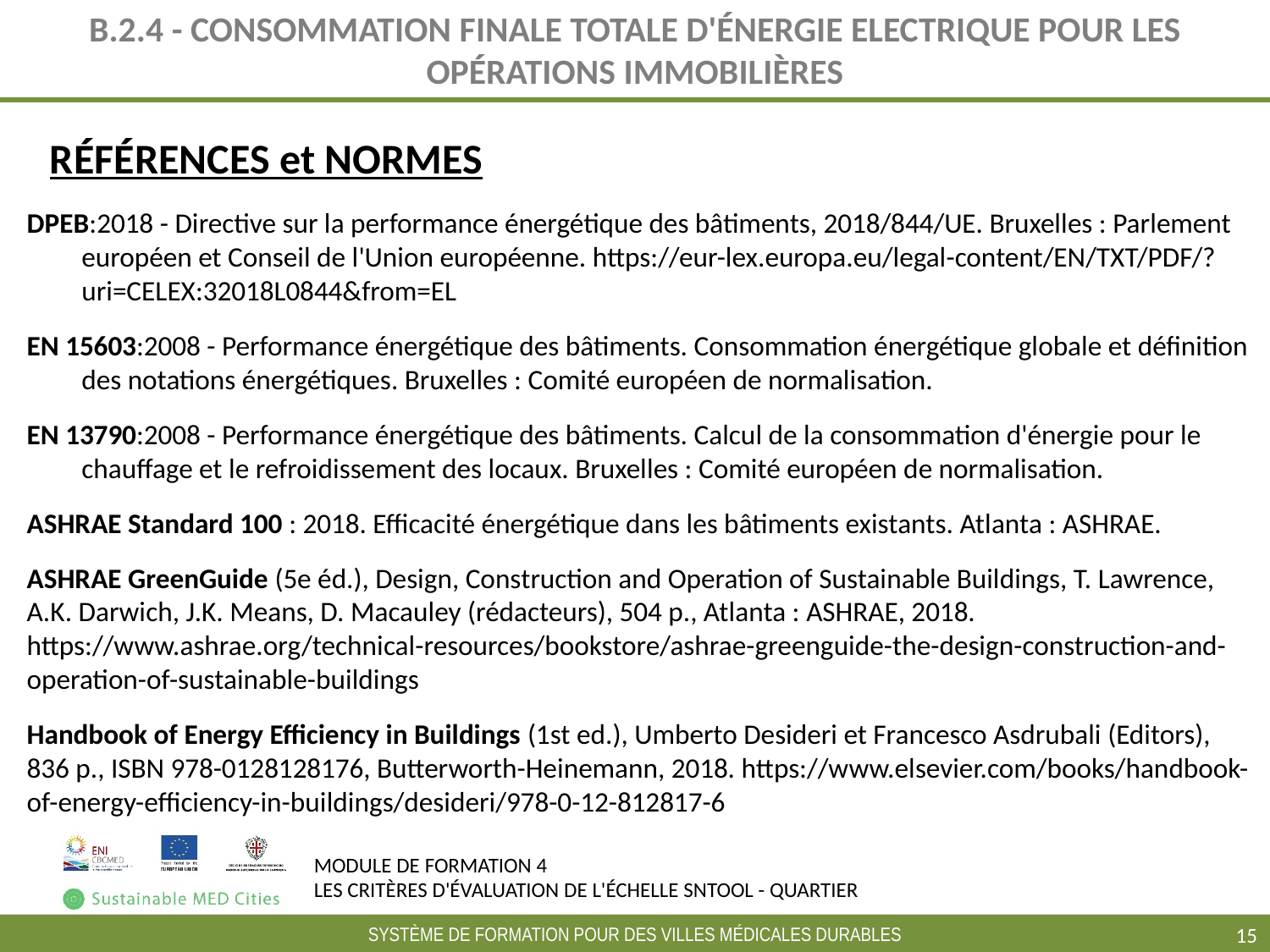

# B.2.4 - CONSOMMATION FINALE TOTALE D'ÉNERGIE ELECTRIQUE POUR LES OPÉRATIONS IMMOBILIÈRES
RÉFÉRENCES et NORMES
DPEB:2018 - Directive sur la performance énergétique des bâtiments, 2018/844/UE. Bruxelles : Parlement européen et Conseil de l'Union européenne. https://eur-lex.europa.eu/legal-content/EN/TXT/PDF/?uri=CELEX:32018L0844&from=EL
EN 15603:2008 - Performance énergétique des bâtiments. Consommation énergétique globale et définition des notations énergétiques. Bruxelles : Comité européen de normalisation.
EN 13790:2008 - Performance énergétique des bâtiments. Calcul de la consommation d'énergie pour le chauffage et le refroidissement des locaux. Bruxelles : Comité européen de normalisation.
ASHRAE Standard 100 : 2018. Efficacité énergétique dans les bâtiments existants. Atlanta : ASHRAE.
ASHRAE GreenGuide (5e éd.), Design, Construction and Operation of Sustainable Buildings, T. Lawrence, A.K. Darwich, J.K. Means, D. Macauley (rédacteurs), 504 p., Atlanta : ASHRAE, 2018. https://www.ashrae.org/technical-resources/bookstore/ashrae-greenguide-the-design-construction-and-operation-of-sustainable-buildings
Handbook of Energy Efficiency in Buildings (1st ed.), Umberto Desideri et Francesco Asdrubali (Editors), 836 p., ISBN 978-0128128176, Butterworth-Heinemann, 2018. https://www.elsevier.com/books/handbook-of-energy-efficiency-in-buildings/desideri/978-0-12-812817-6

15